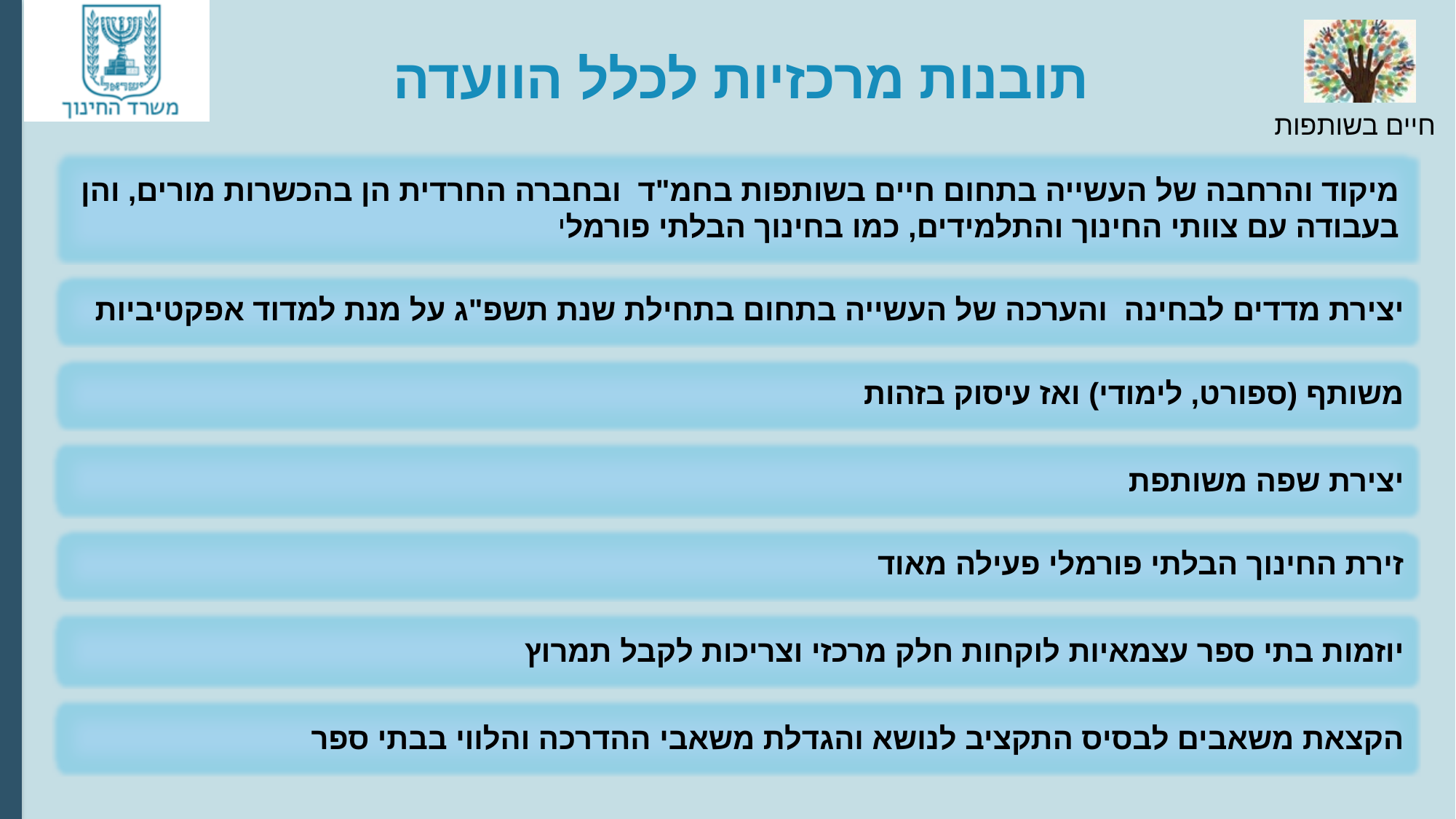

# תובנות מרכזיות לכלל הוועדה
מיקוד והרחבה של העשייה בתחום חיים בשותפות בחמ"ד  ובחברה החרדית הן בהכשרות מורים, והן בעבודה עם צוותי החינוך והתלמידים, כמו בחינוך הבלתי פורמלי
יצירת מדדים לבחינה  והערכה של העשייה בתחום בתחילת שנת תשפ"ג על מנת למדוד אפקטיביות
משותף (ספורט, לימודי) ואז עיסוק בזהות
יצירת שפה משותפת
זירת החינוך הבלתי פורמלי פעילה מאוד
יוזמות בתי ספר עצמאיות לוקחות חלק מרכזי וצריכות לקבל תמרוץ
הקצאת משאבים לבסיס התקציב לנושא והגדלת משאבי ההדרכה והלווי בבתי ספר